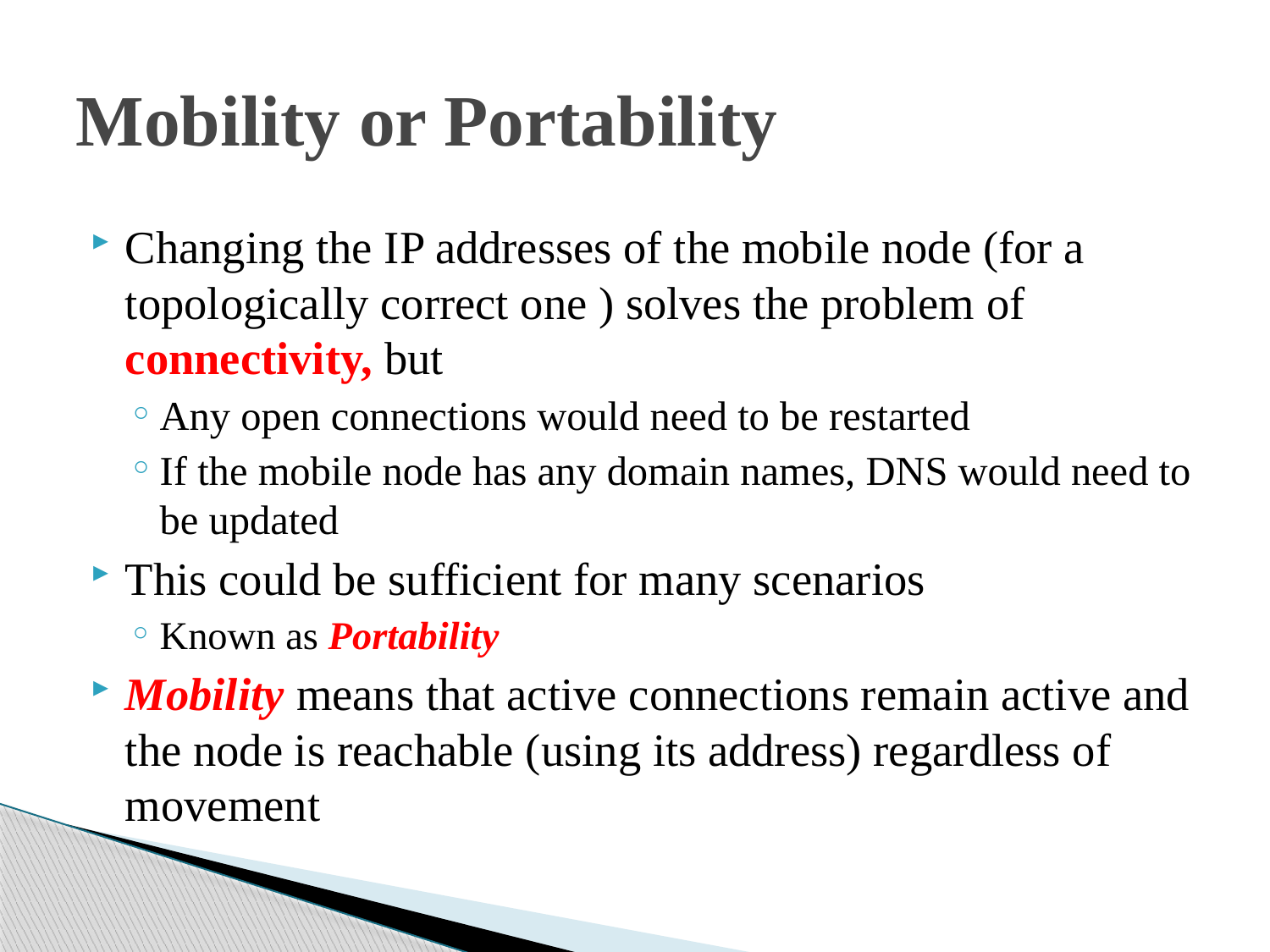

# Mobility or Portability
Changing the IP addresses of the mobile node (for a topologically correct one ) solves the problem of connectivity, but
Any open connections would need to be restarted
If the mobile node has any domain names, DNS would need to be updated
This could be sufficient for many scenarios
Known as Portability
Mobility means that active connections remain active and the node is reachable (using its address) regardless of movement